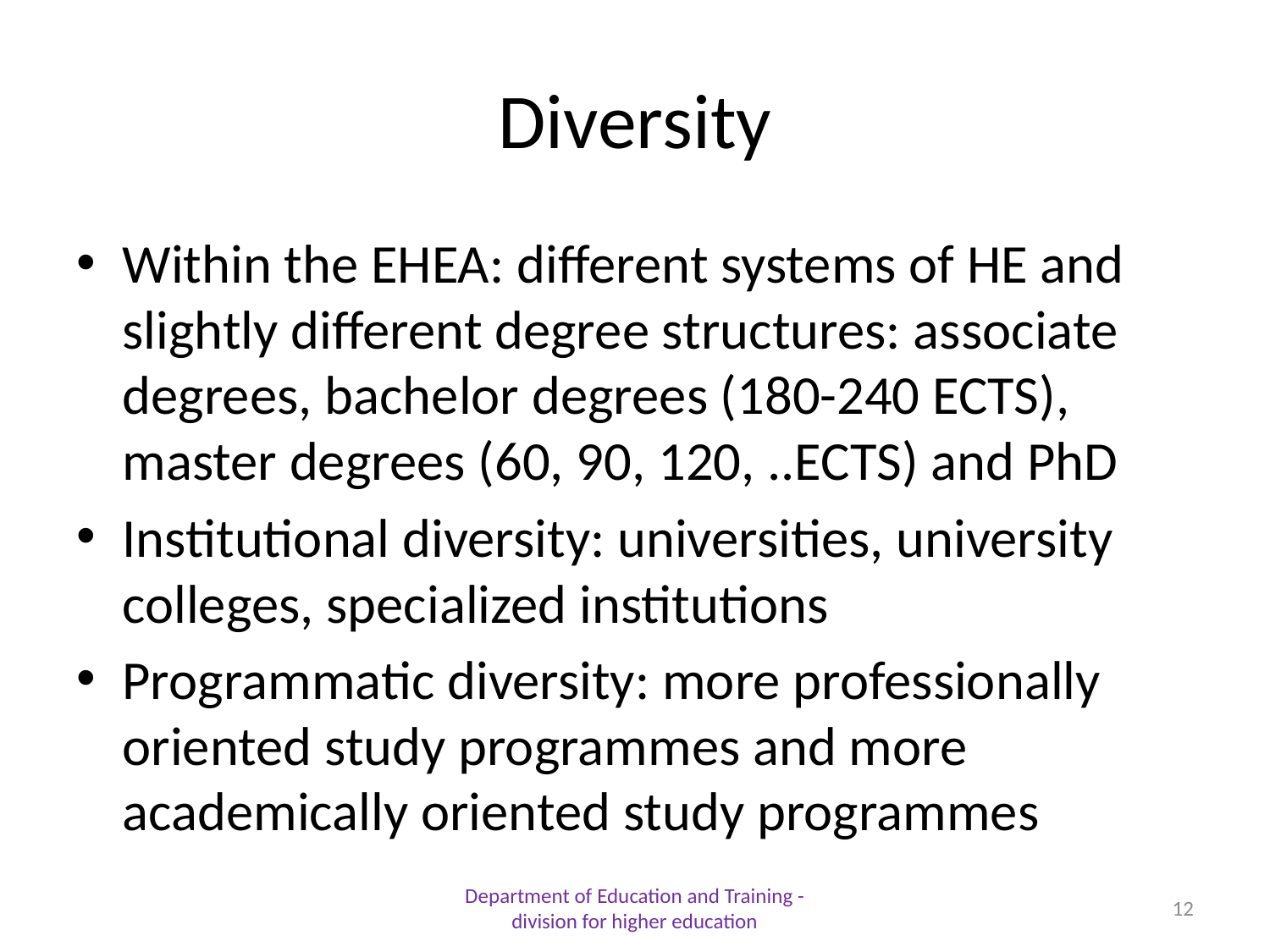

# Diversity
Within the EHEA: different systems of HE and slightly different degree structures: associate degrees, bachelor degrees (180-240 ECTS), master degrees (60, 90, 120, ..ECTS) and PhD
Institutional diversity: universities, university colleges, specialized institutions
Programmatic diversity: more professionally oriented study programmes and more academically oriented study programmes
Department of Education and Training - division for higher education
12